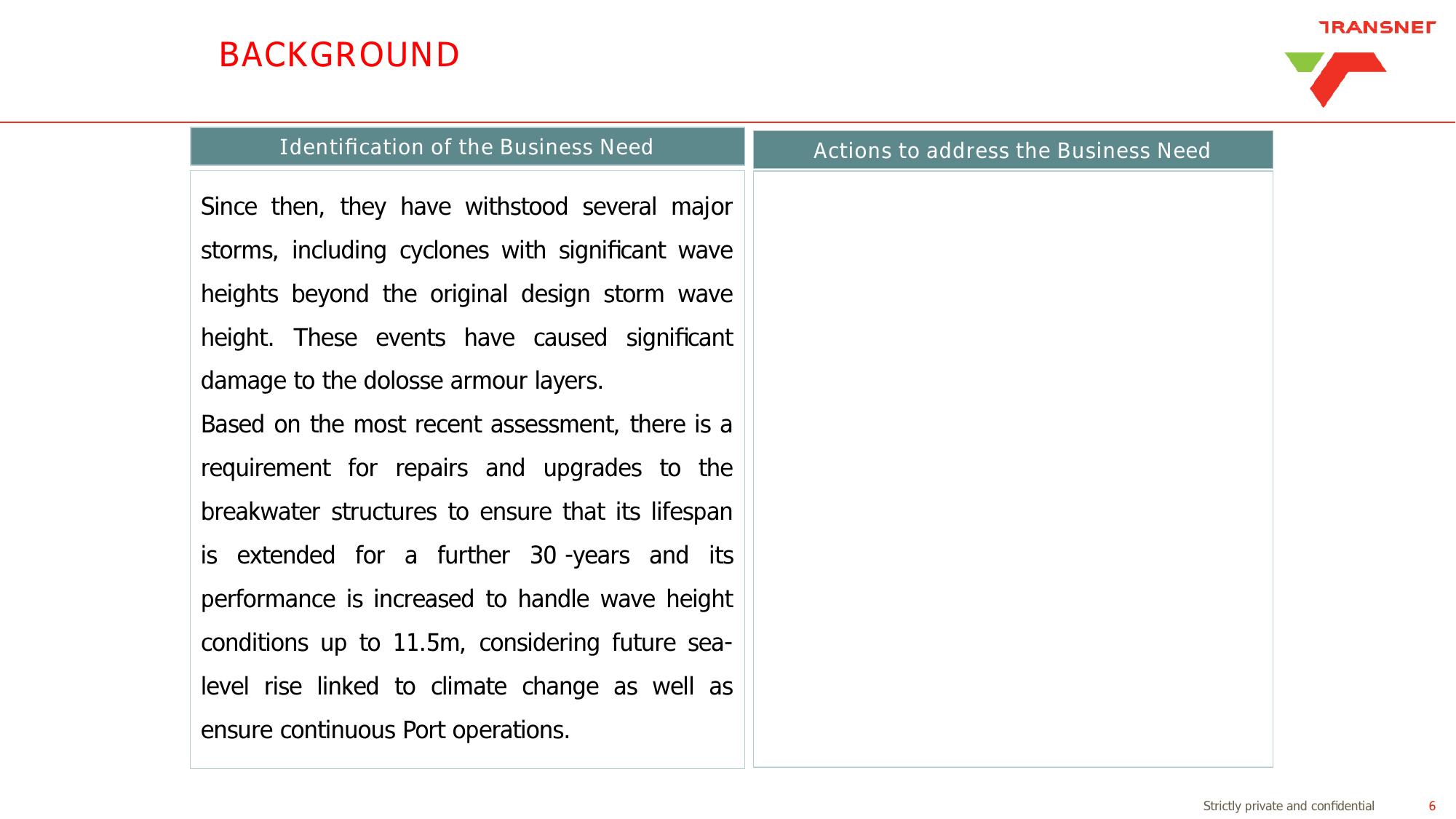

# BACKGROUND
Identification of the Business Need
Actions to address the Business Need
Since then, they have withstood several major storms, including cyclones with significant wave heights beyond the original design storm wave height. These events have caused significant damage to the dolosse armour layers.
Based on the most recent assessment, there is a requirement for repairs and upgrades to the breakwater structures to ensure that its lifespan is extended for a further 30 -years and its performance is increased to handle wave height conditions up to 11.5m, considering future sea-level rise linked to climate change as well as ensure continuous Port operations.